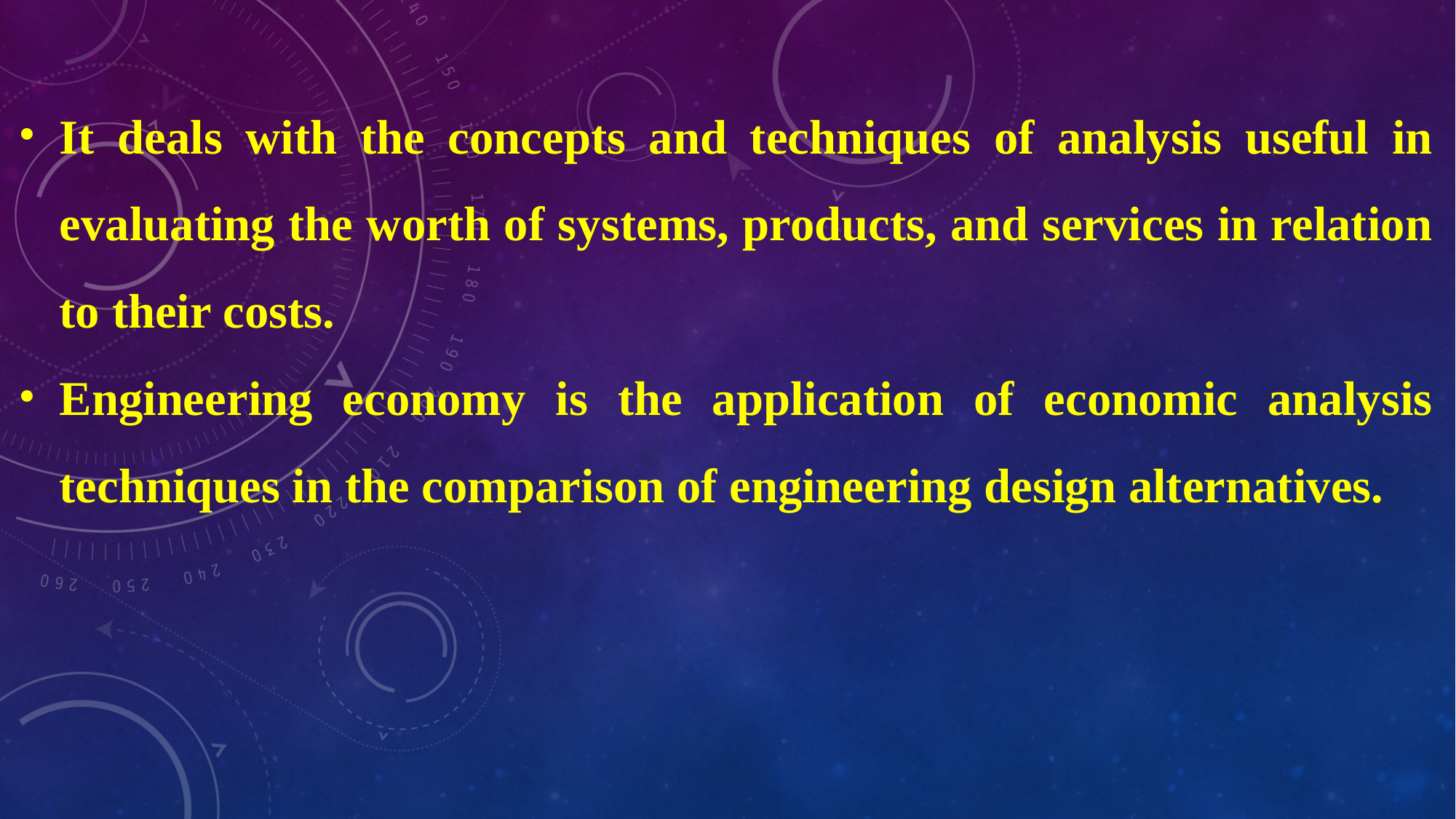

It deals with the concepts and techniques of analysis useful in evaluating the worth of systems, products, and services in relation to their costs.
Engineering economy is the application of economic analysis techniques in the comparison of engineering design alternatives.